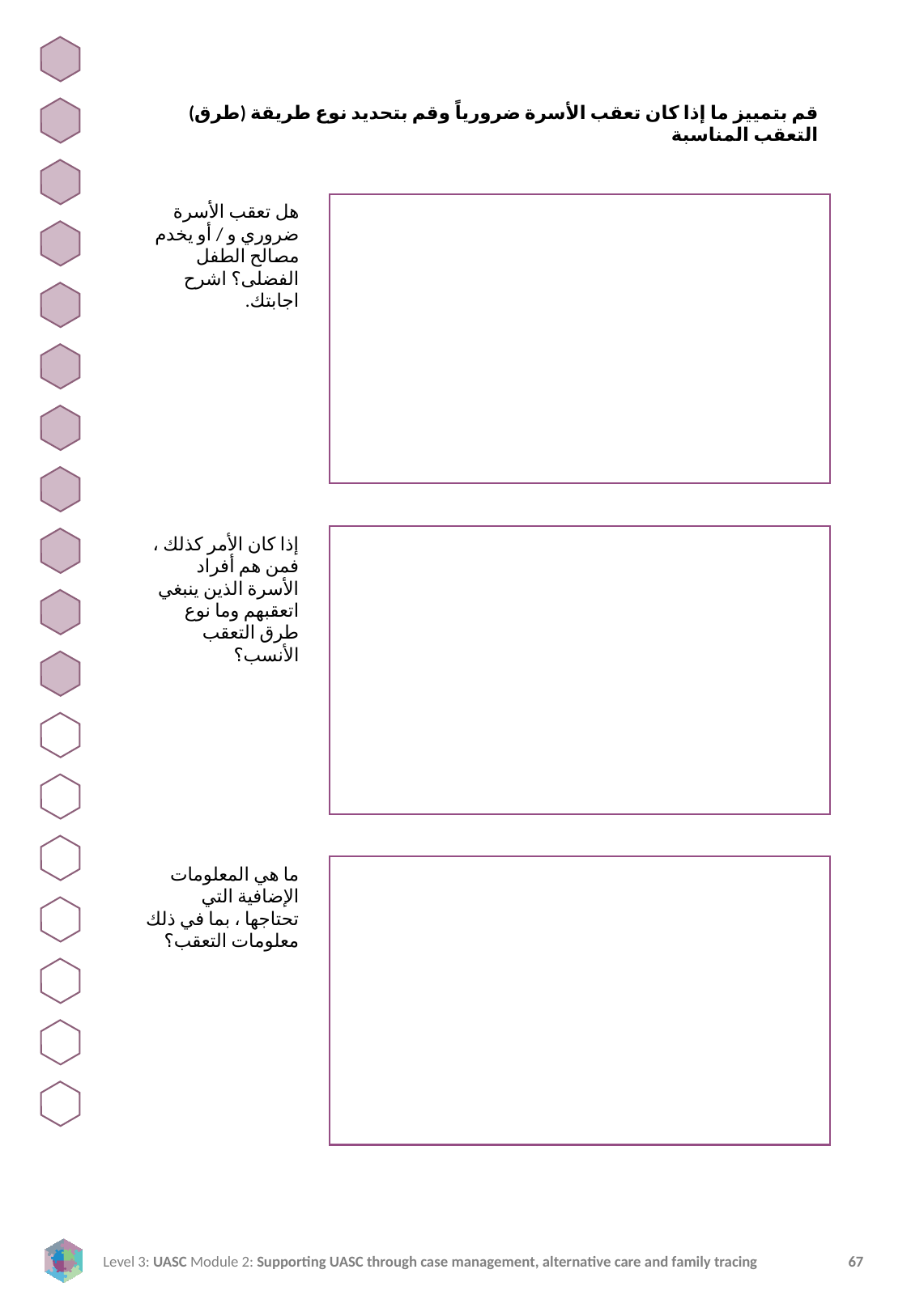

قم بتمييز ما إذا كان تعقب الأسرة ضرورياً وقم بتحديد نوع طريقة (طرق) التعقب المناسبة

هل تعقب الأسرة ضروري و / أو يخدم مصالح الطفل الفضلى؟ اشرح اجابتك.

إذا كان الأمر كذلك ، فمن هم أفراد الأسرة الذين ينبغي اتعقبهم وما نوع طرق التعقب الأنسب؟

ما هي المعلومات الإضافية التي تحتاجها ، بما في ذلك معلومات التعقب؟